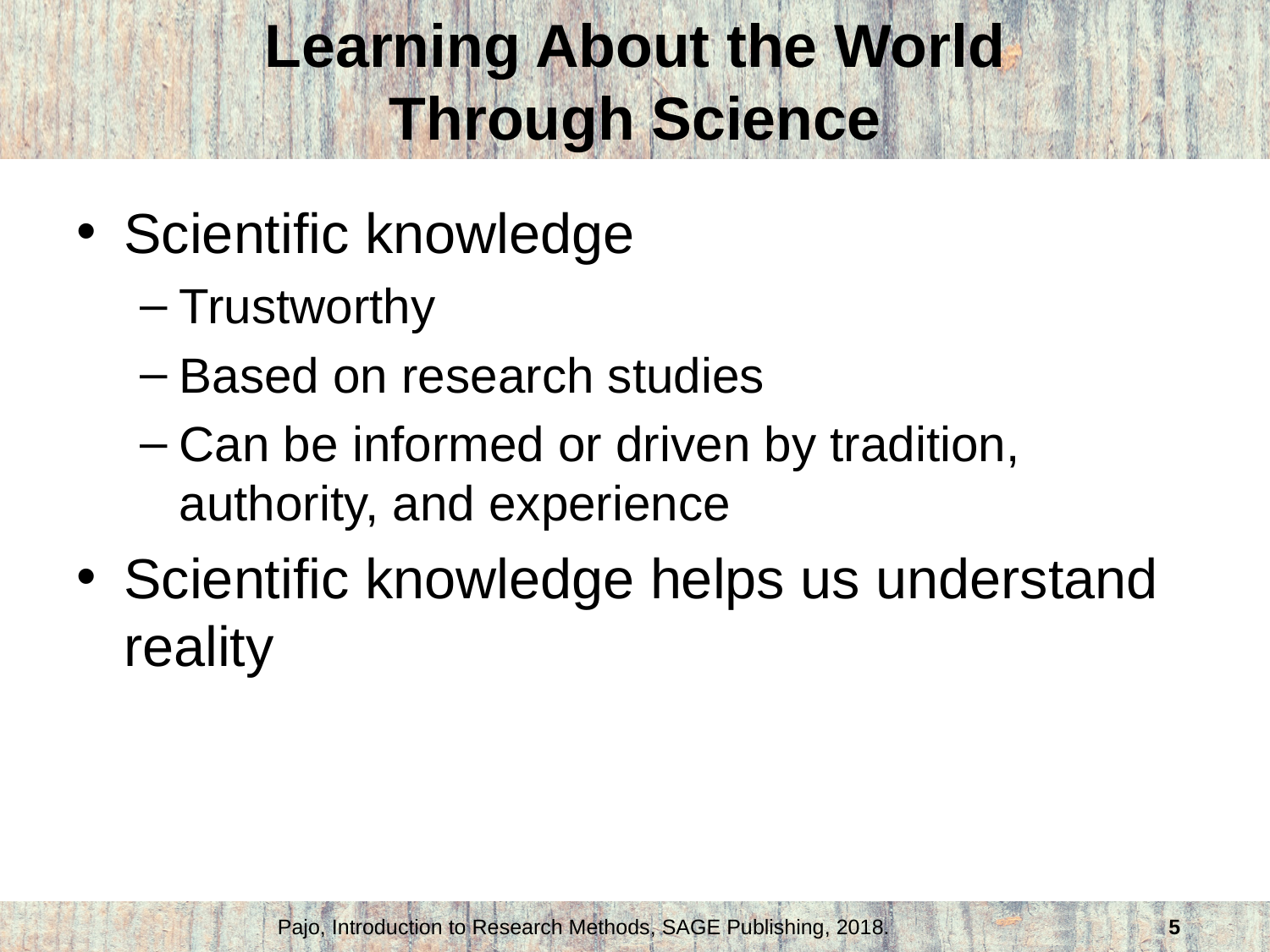

# Learning About the World Through Science
Scientific knowledge
Trustworthy
Based on research studies
Can be informed or driven by tradition, authority, and experience
Scientific knowledge helps us understand reality
Pajo, Introduction to Research Methods, SAGE Publishing, 2018.
5